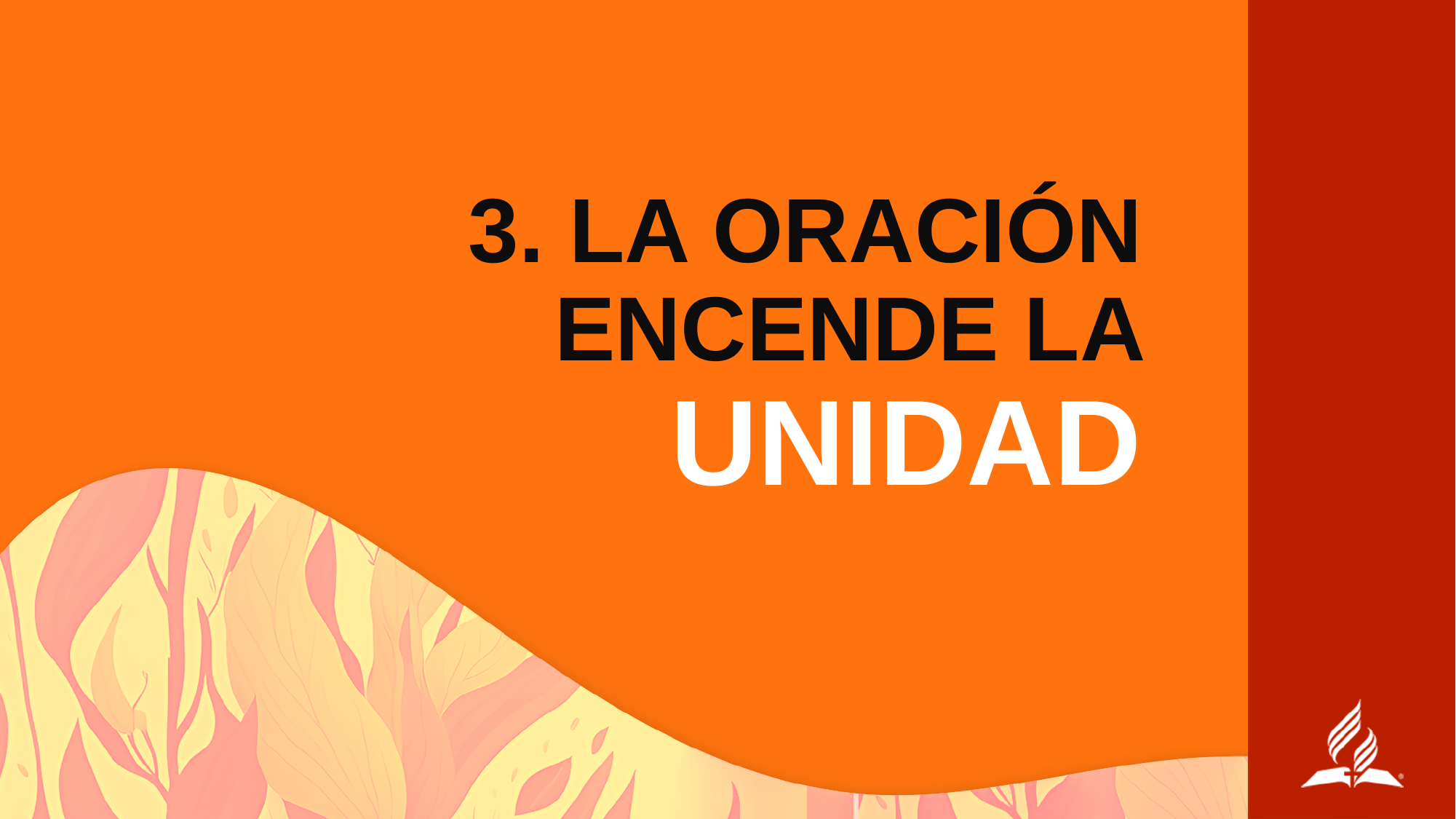

# 3. LA ORACIÓN ENCENDE LA UNIDAD